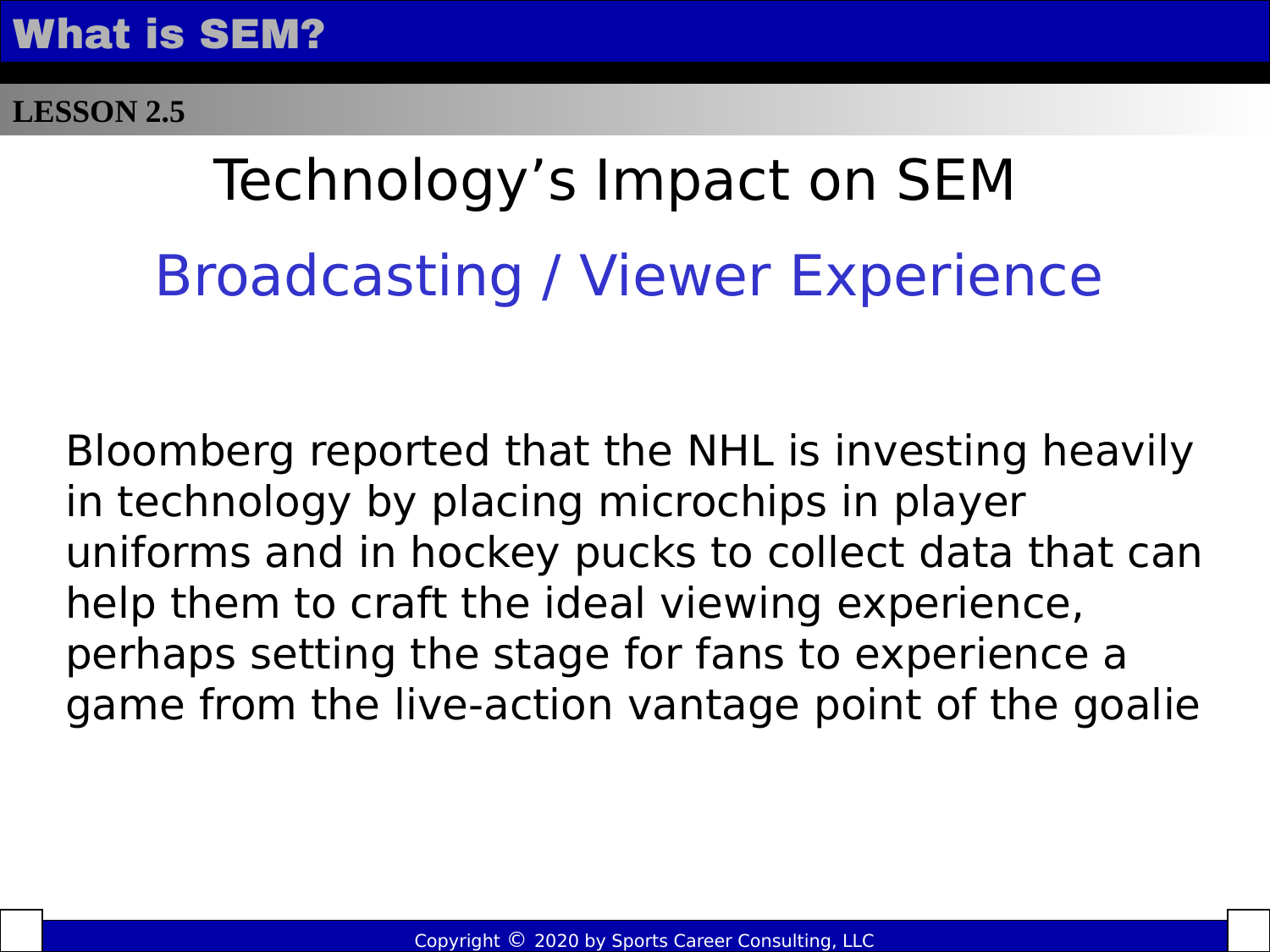

What is SEM?
LESSON 2.5
Technology’s Impact on SEM
Broadcasting / Viewer Experience
Bloomberg reported that the NHL is investing heavily in technology by placing microchips in player uniforms and in hockey pucks to collect data that can help them to craft the ideal viewing experience, perhaps setting the stage for fans to experience a game from the live-action vantage point of the goalie
Copyright © 2020 by Sports Career Consulting, LLC